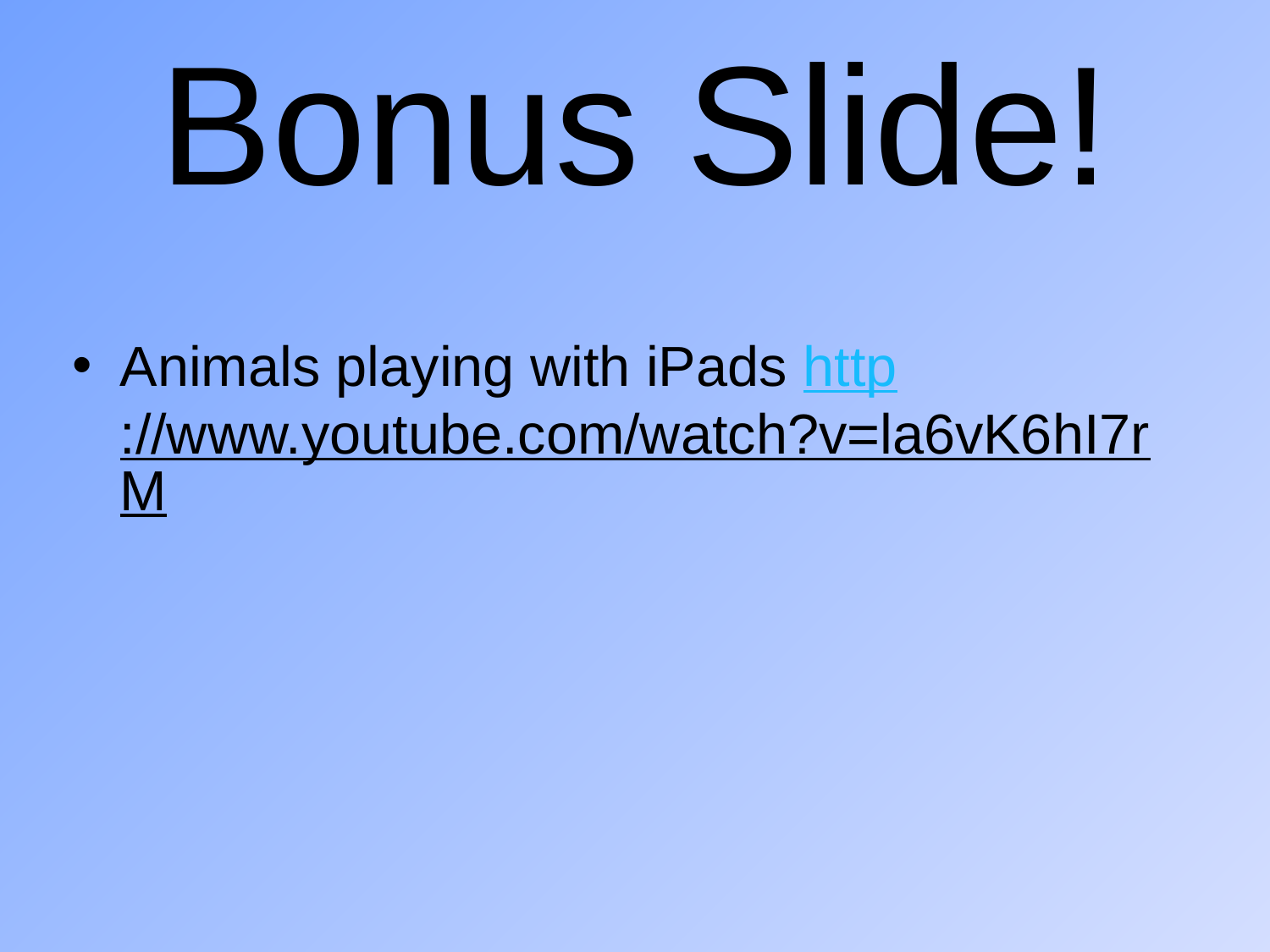

# Bonus Slide!
Animals playing with iPads http://www.youtube.com/watch?v=la6vK6hI7rM